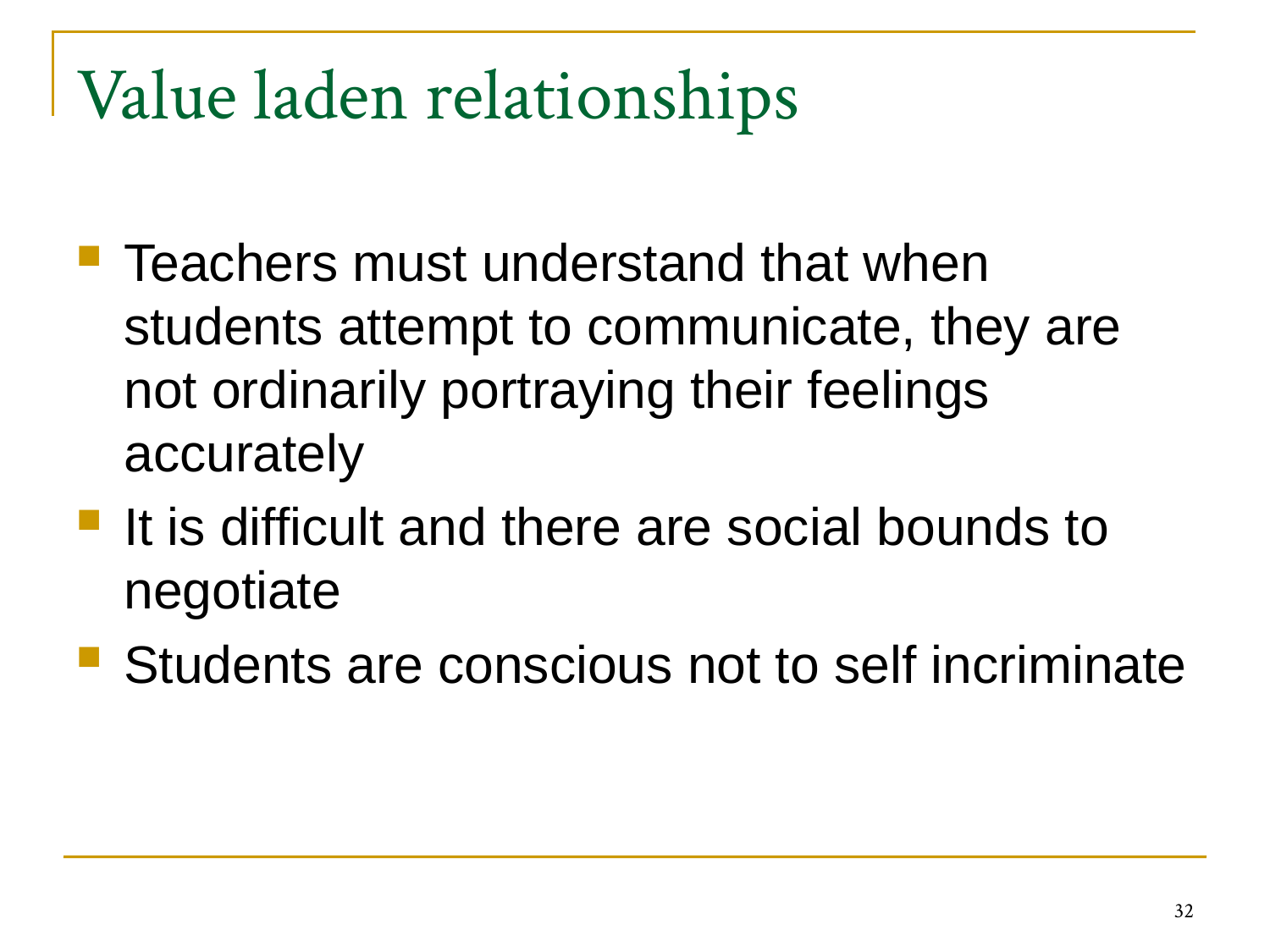

# Value laden relationships
Teachers must understand that when students attempt to communicate, they are not ordinarily portraying their feelings accurately
It is difficult and there are social bounds to negotiate
Students are conscious not to self incriminate

32